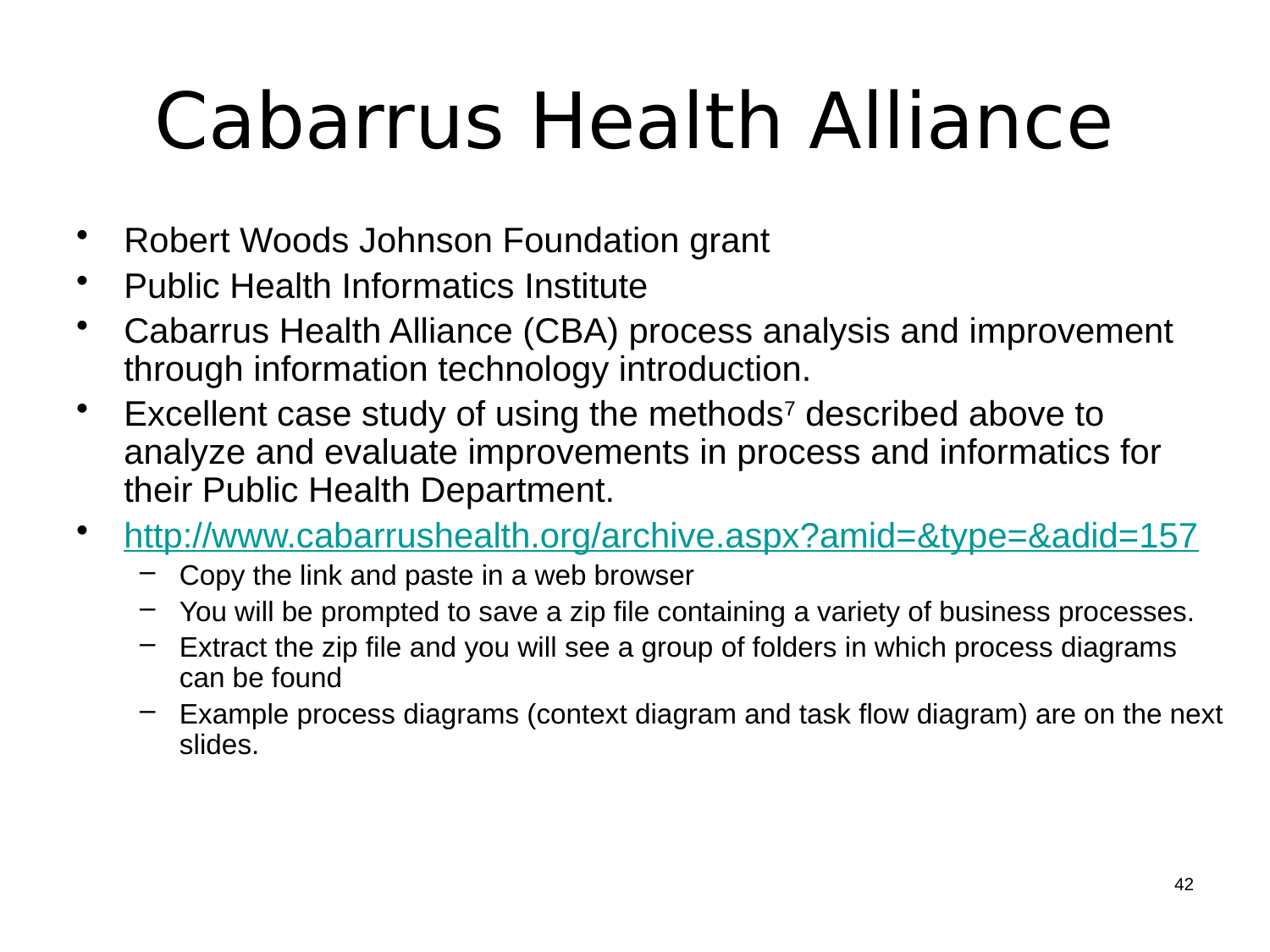

# Cabarrus Health Alliance
Robert Woods Johnson Foundation grant
Public Health Informatics Institute
Cabarrus Health Alliance (CBA) process analysis and improvement through information technology introduction.
Excellent case study of using the methods7 described above to analyze and evaluate improvements in process and informatics for their Public Health Department.
http://www.cabarrushealth.org/archive.aspx?amid=&type=&adid=157
Copy the link and paste in a web browser
You will be prompted to save a zip file containing a variety of business processes.
Extract the zip file and you will see a group of folders in which process diagrams can be found
Example process diagrams (context diagram and task flow diagram) are on the next slides.

42